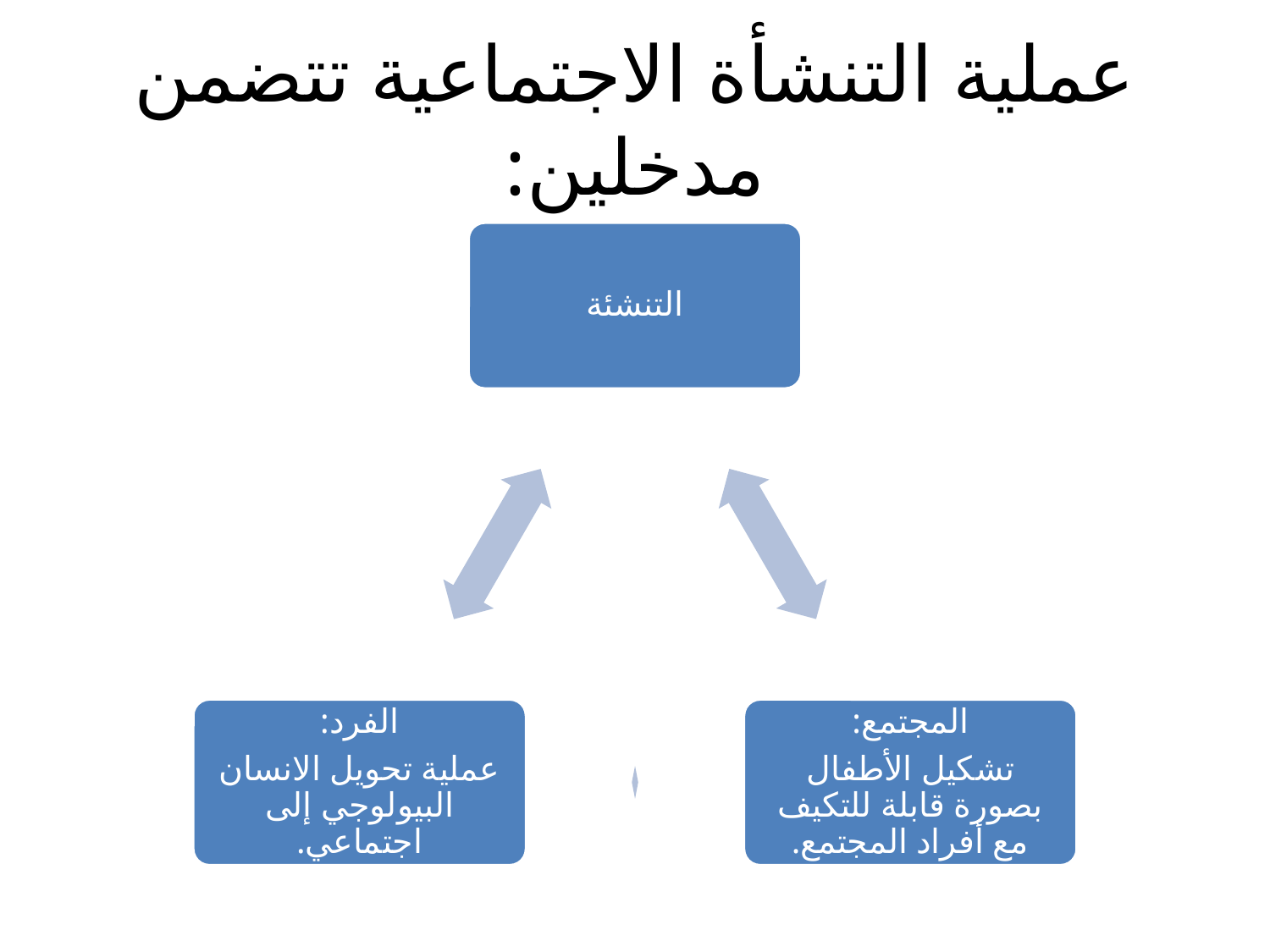

# عملية التنشأة الاجتماعية تتضمن مدخلين:
التنشئة

المجتمع:
تشكيل الأطفال بصورة قابلة للتكيف مع أفراد المجتمع.

الفرد:
عملية تحويل الانسان البيولوجي إلى اجتماعي.